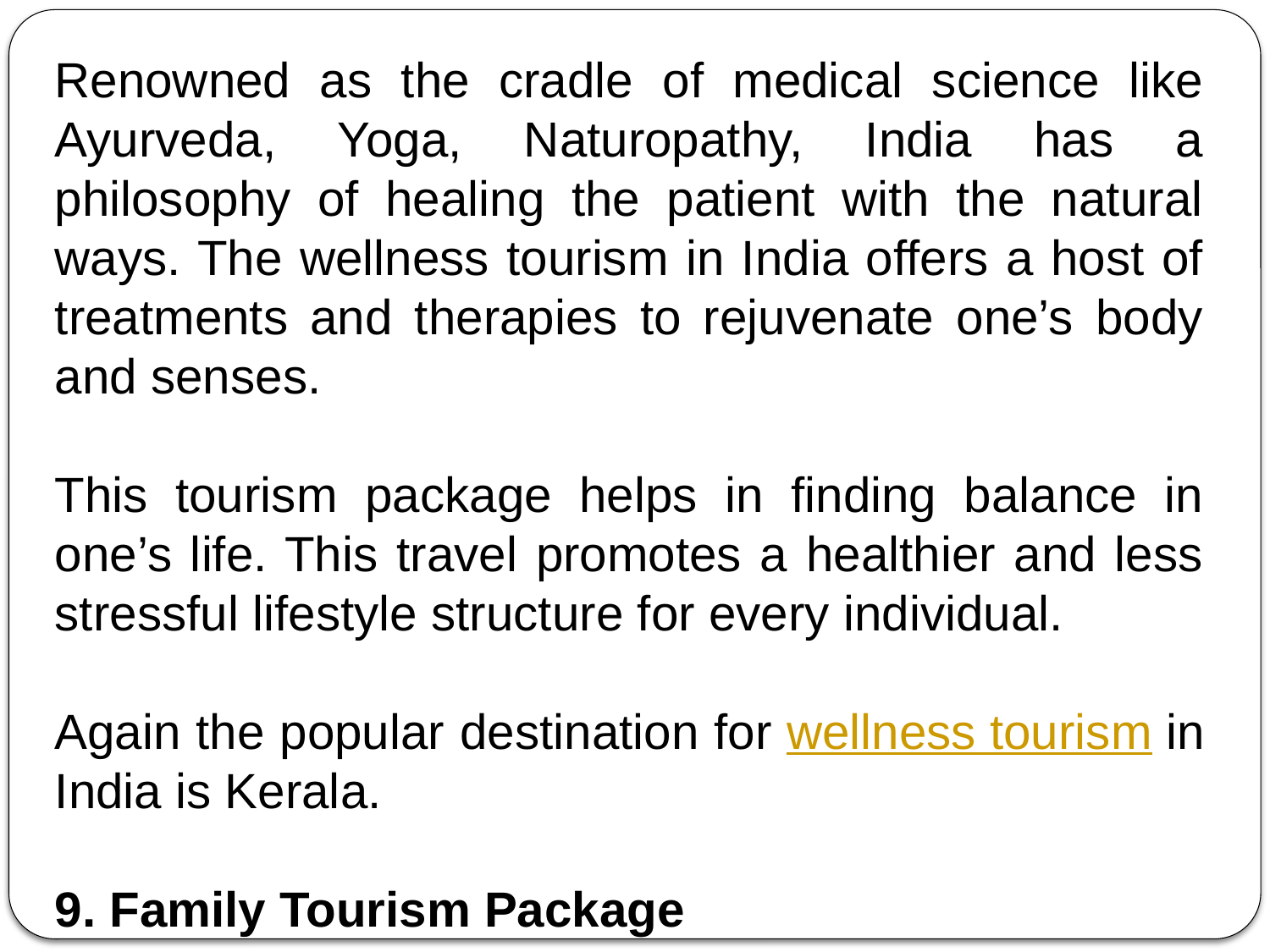

Renowned as the cradle of medical science like Ayurveda, Yoga, Naturopathy, India has a philosophy of healing the patient with the natural ways. The wellness tourism in India offers a host of treatments and therapies to rejuvenate one’s body and senses.

This tourism package helps in finding balance in one’s life. This travel promotes a healthier and less stressful lifestyle structure for every individual.

Again the popular destination for wellness tourism in India is Kerala.

9. Family Tourism Package